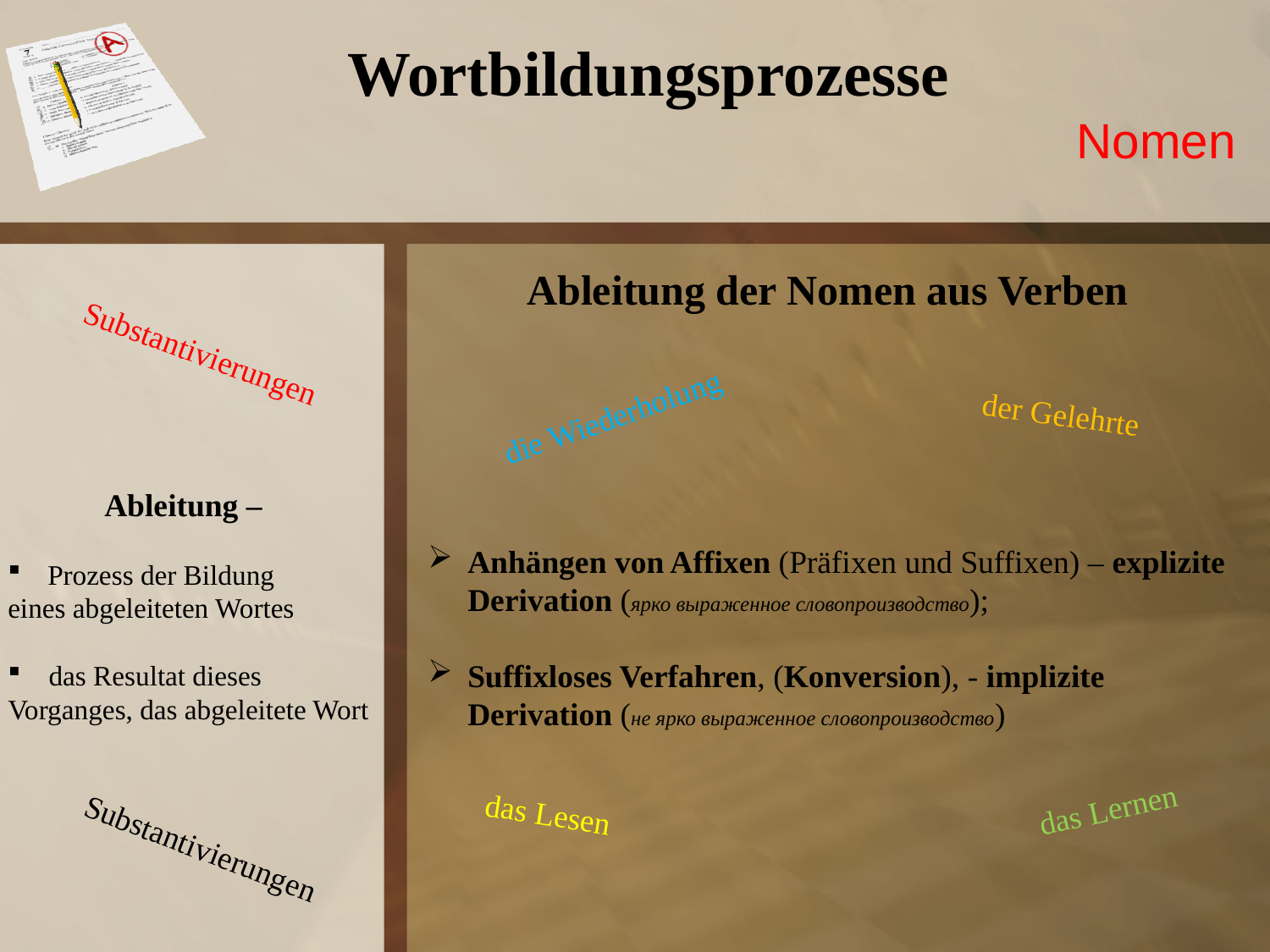

Wortbildungsprozesse
Nomen
Ableitung der Nomen aus Verben

Anhängen von Affixen (Präfixen und Suffixen) – explizite Derivation (ярко выраженное словопроизводство);

Suffixloses Verfahren, (Konversion), - implizite Derivation (не ярко выраженное словопроизводство)
Substantivierungen
die Wiederholung
der Gelehrte
            Ableitung –

Prozess der Bildung
eines abgeleiteten Wortes

    das Resultat dieses Vorganges, das abgeleitete Wort
das Lernen
das Lesen
Substantivierungen